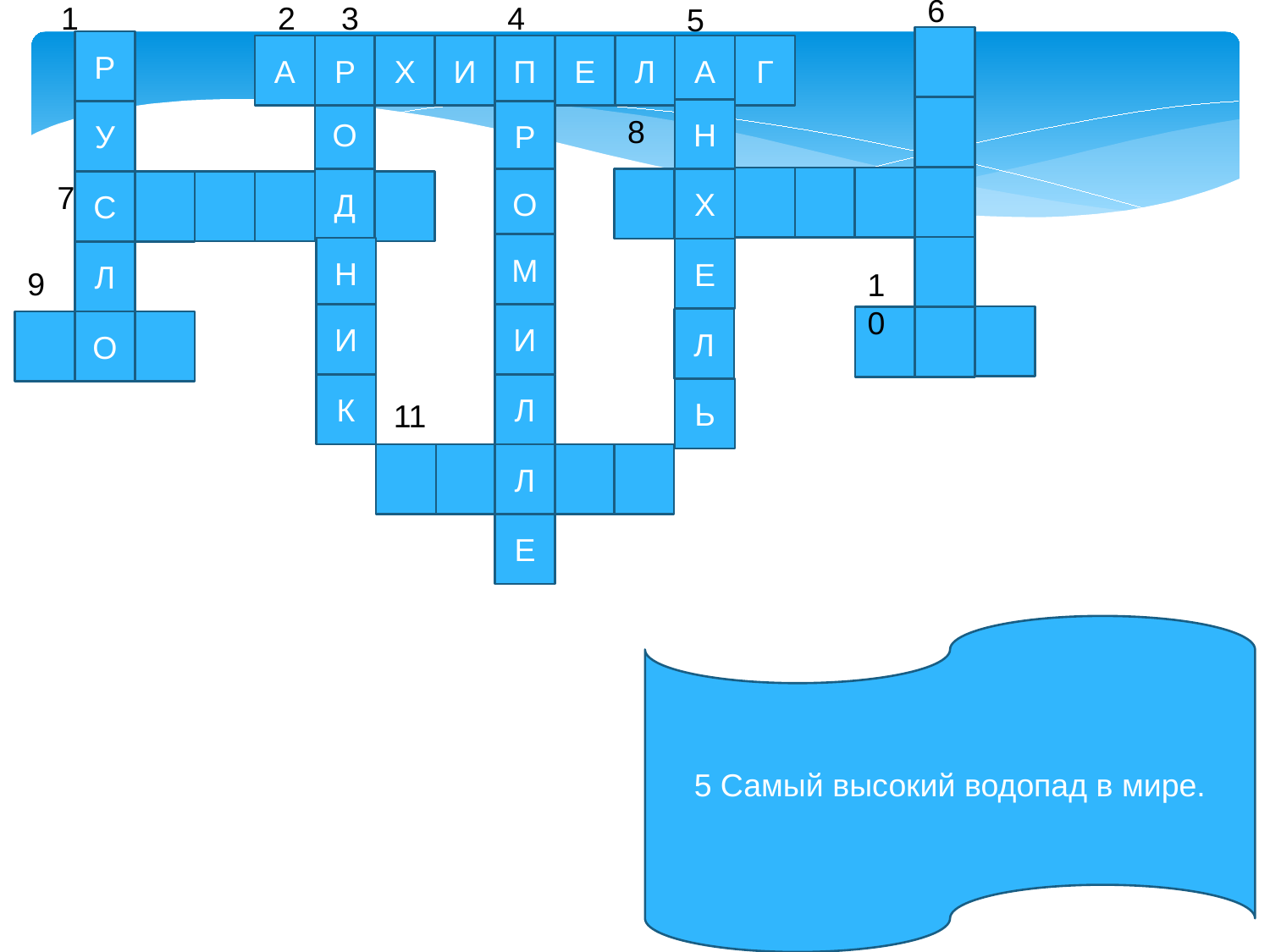

6
1
2
3
4
5

Р
А
Р
Х
И
П
Е
Л
А
Г

О
Н
У
Р
8

О

Х
Д
7
С

М

Н
Е
Л
9
10
И
И

Л

О
К
Л
Ь
11

Л

Е
5 Самый высокий водопад в мире.